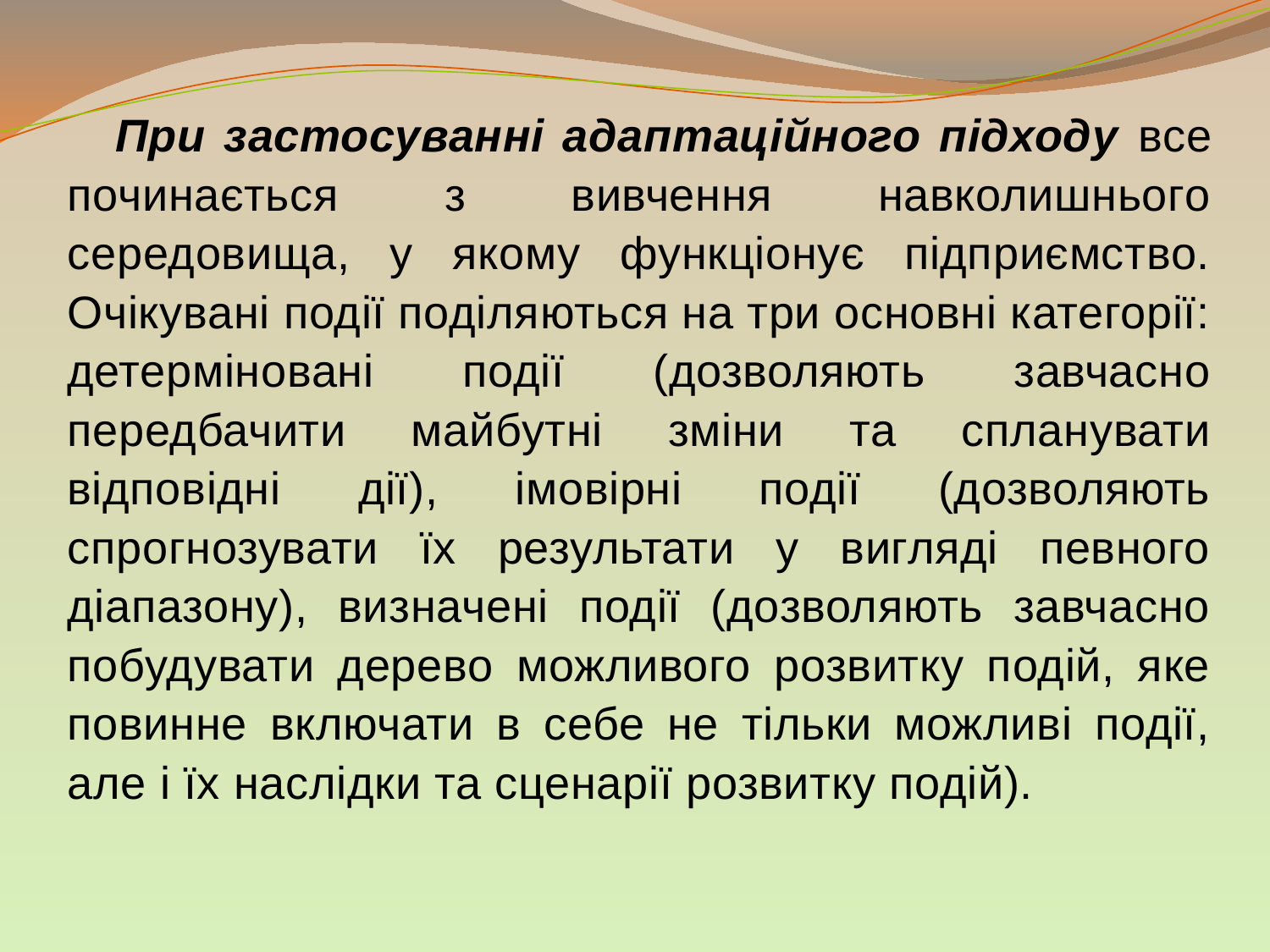

При застосуванні адаптаційного підходу все починається з вивчення навколишнього середовища, у якому функціонує підприємство. Очікувані події поділяються на три основні категорії: детерміновані події (дозволяють завчасно передбачити майбутні зміни та спланувати відповідні дії), імовірні події (дозволяють спрогнозувати їх результати у вигляді певного діапазону), визначені події (дозволяють завчасно побудувати дерево можливого розвитку подій, яке повинне включати в себе не тільки можливі події, але і їх наслідки та сценарії розвитку подій).